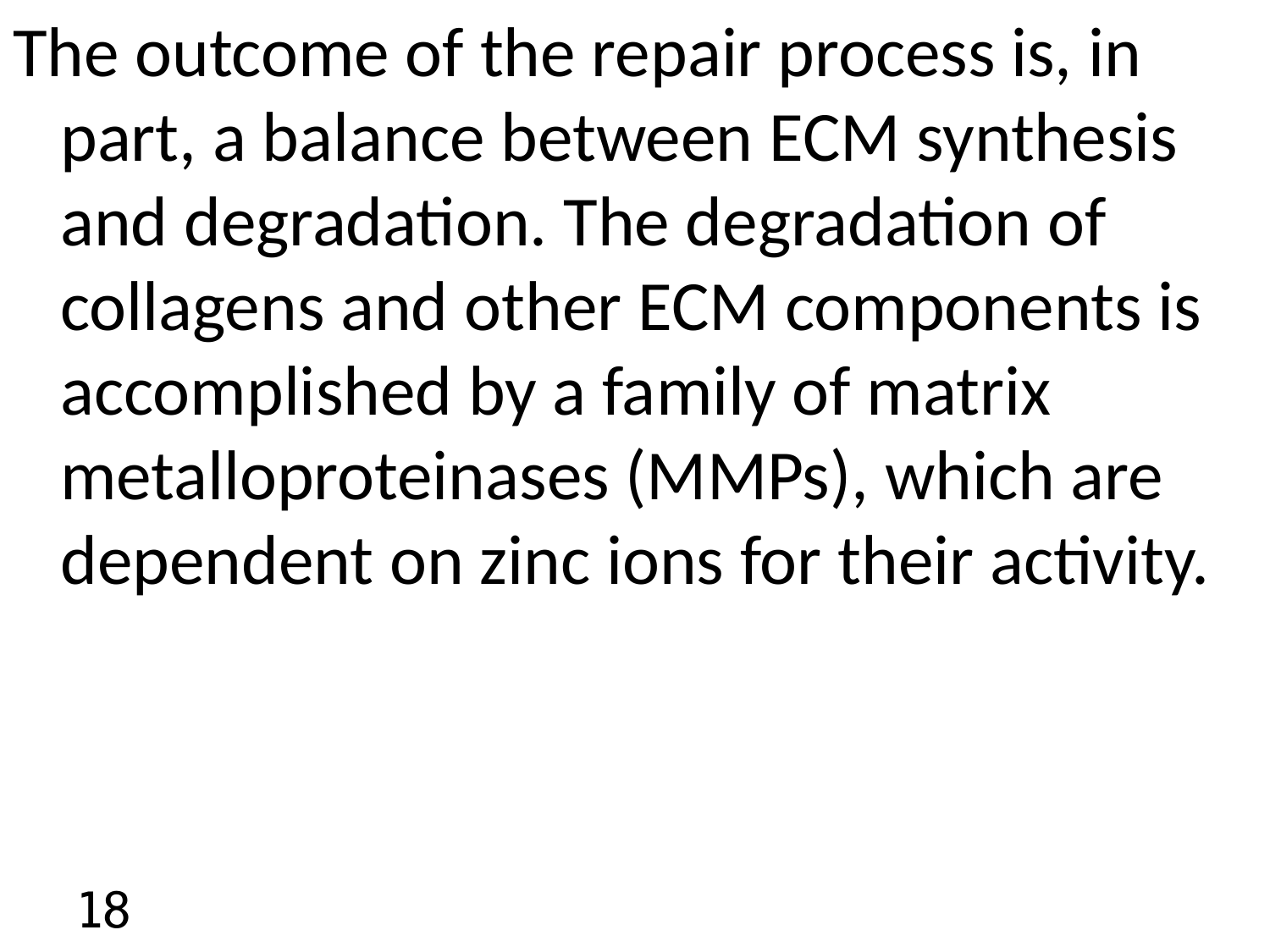

The outcome of the repair process is, in part, a balance between ECM synthesis and degradation. The degradation of collagens and other ECM components is accomplished by a family of matrix metalloproteinases (MMPs), which are dependent on zinc ions for their activity.
18